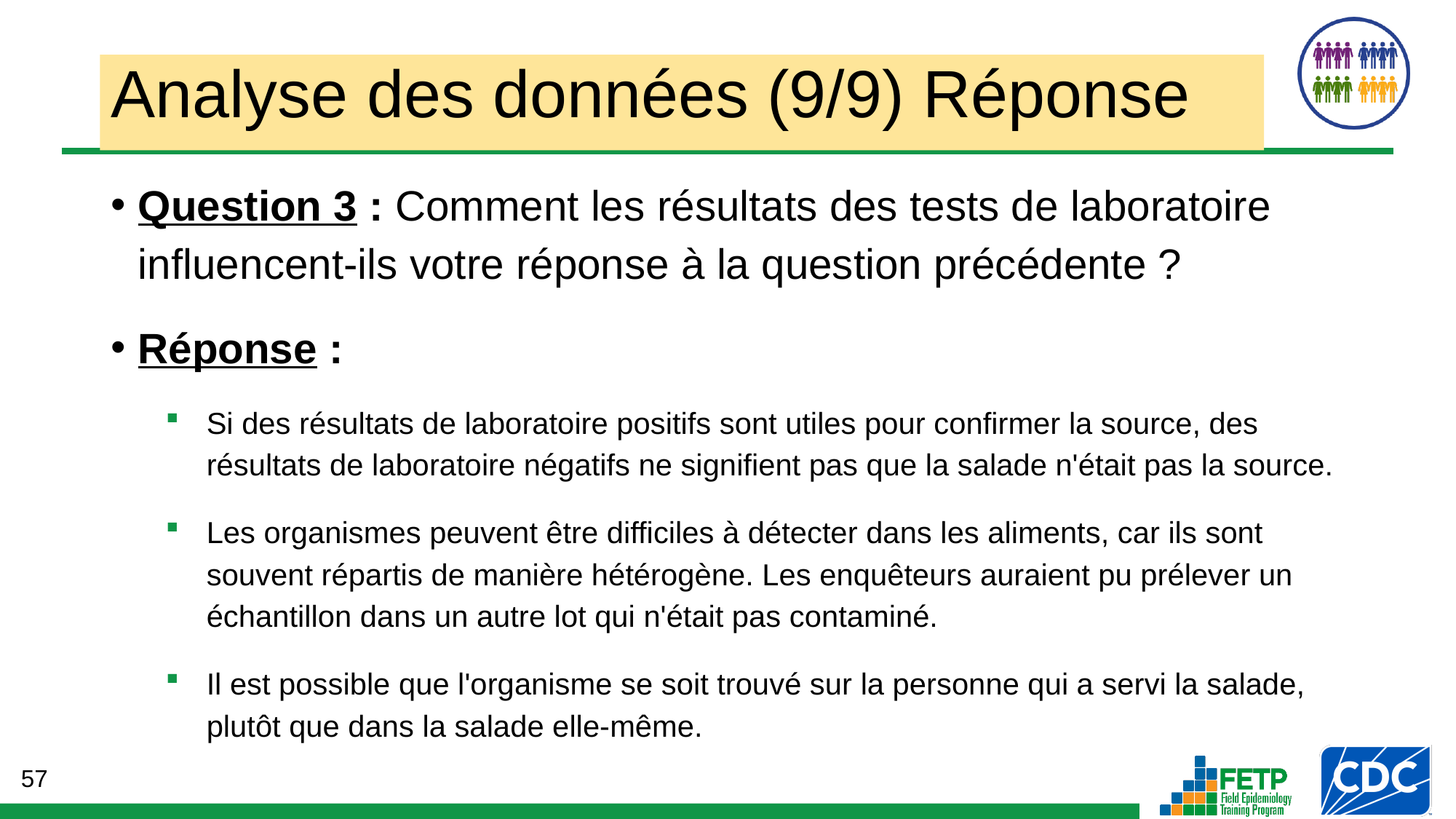

# Analyse des données (9/9) Réponse
Question 3 : Comment les résultats des tests de laboratoire influencent-ils votre réponse à la question précédente ?
Réponse :
Si des résultats de laboratoire positifs sont utiles pour confirmer la source, des résultats de laboratoire négatifs ne signifient pas que la salade n'était pas la source.
Les organismes peuvent être difficiles à détecter dans les aliments, car ils sont souvent répartis de manière hétérogène. Les enquêteurs auraient pu prélever un échantillon dans un autre lot qui n'était pas contaminé.
Il est possible que l'organisme se soit trouvé sur la personne qui a servi la salade, plutôt que dans la salade elle-même.